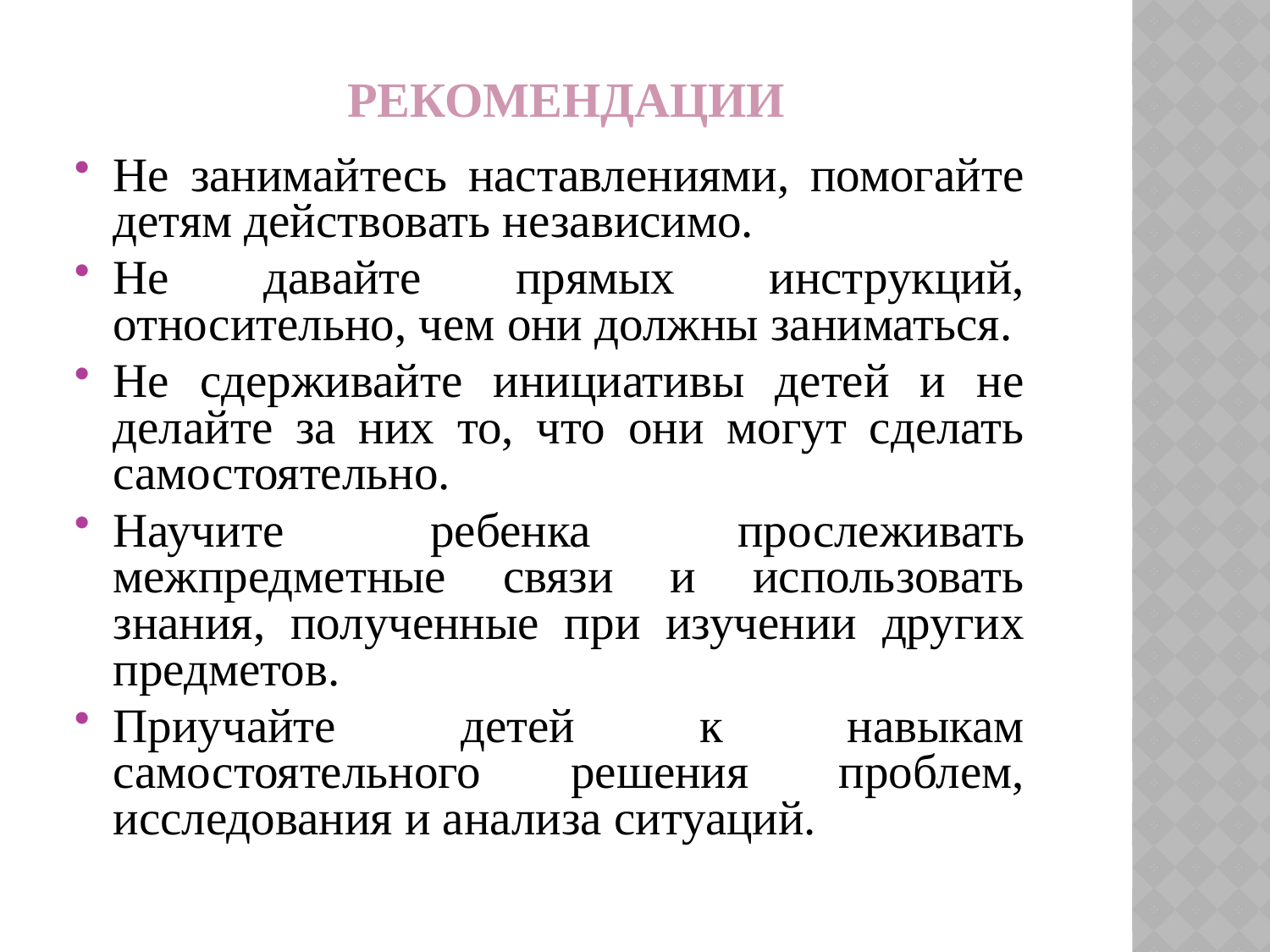

# Рекомендации
Не занимайтесь наставлениями, помогайте детям действовать независимо.
Не давайте прямых инструкций, относительно, чем они должны заниматься.
Не сдерживайте инициативы детей и не делайте за них то, что они могут сделать самостоятельно.
Научите ребенка прослеживать межпредметные связи и использовать знания, полученные при изучении других предметов.
Приучайте детей к навыкам самостоятельного решения проблем, исследования и анализа ситуаций.